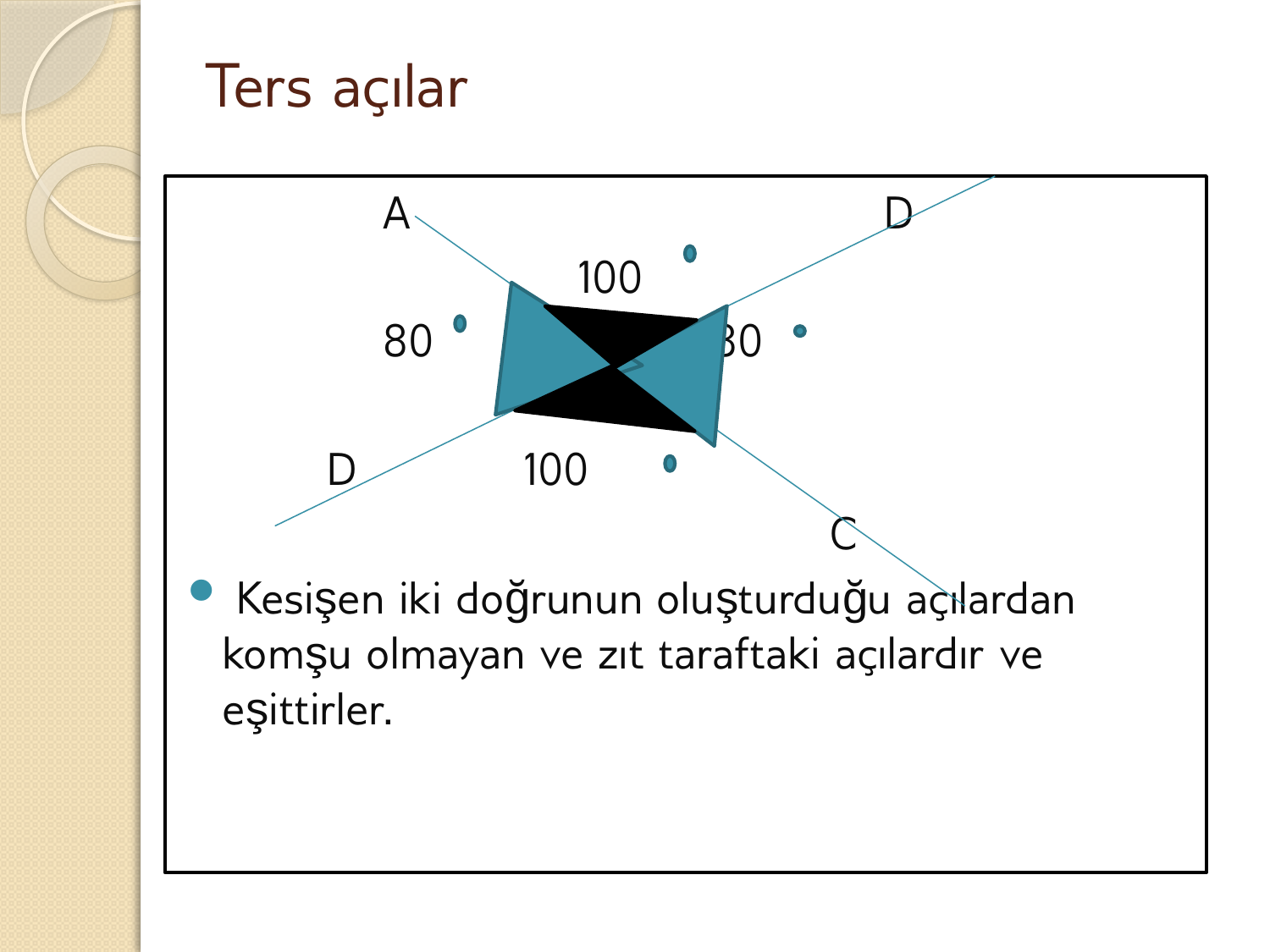

# Ters açılar
              A                                  D
                            100
              80                    80

          D            100
                                              C
 Kesişen iki doğrunun oluşturduğu açılardan komşu olmayan ve zıt taraftaki açılardır ve eşittirler.